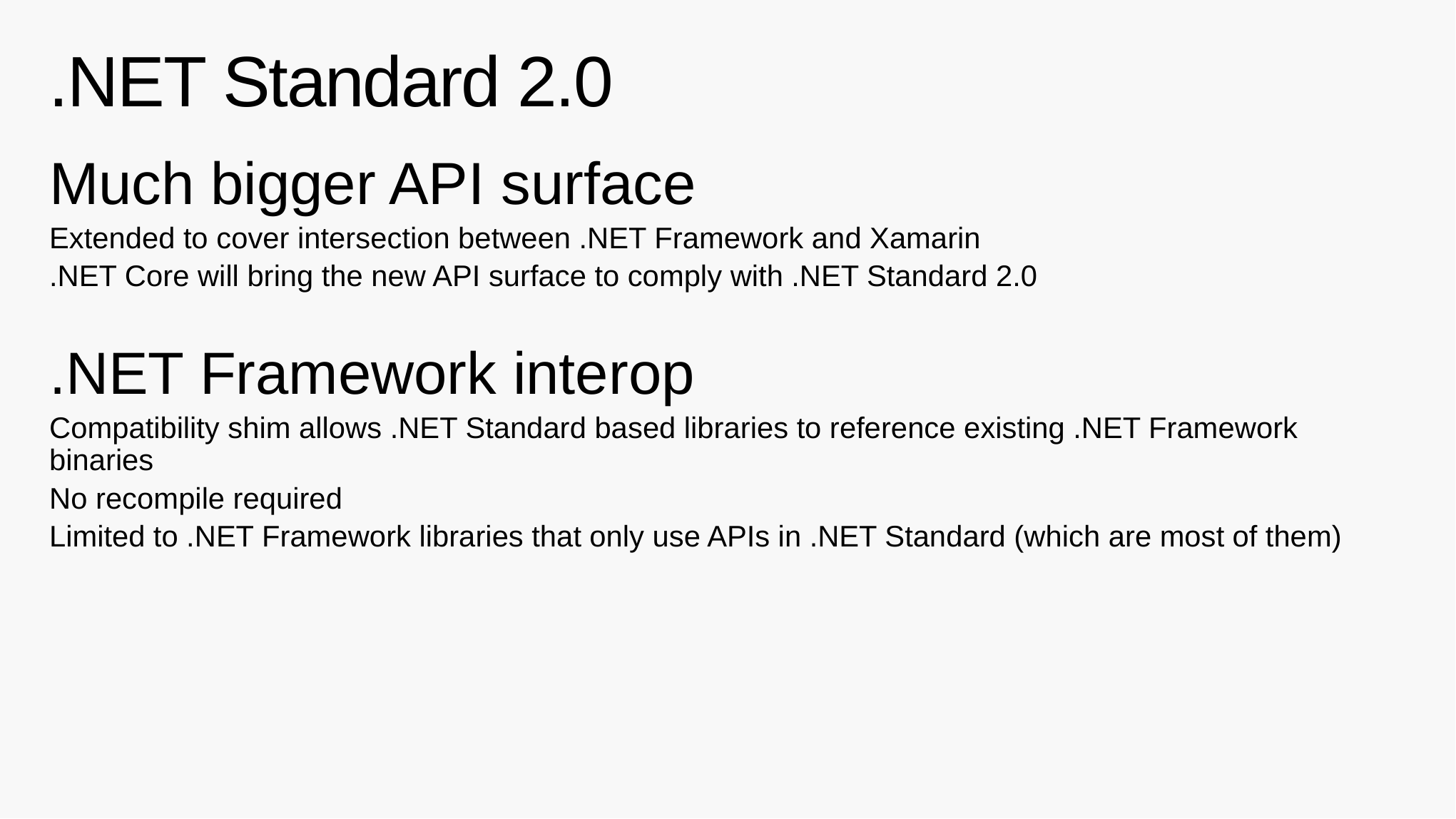

# .NET Standard 2.0
Much bigger API surface
Extended to cover intersection between .NET Framework and Xamarin
.NET Core will bring the new API surface to comply with .NET Standard 2.0

.NET Framework interop
Compatibility shim allows .NET Standard based libraries to reference existing .NET Framework binaries
No recompile required
Limited to .NET Framework libraries that only use APIs in .NET Standard (which are most of them)